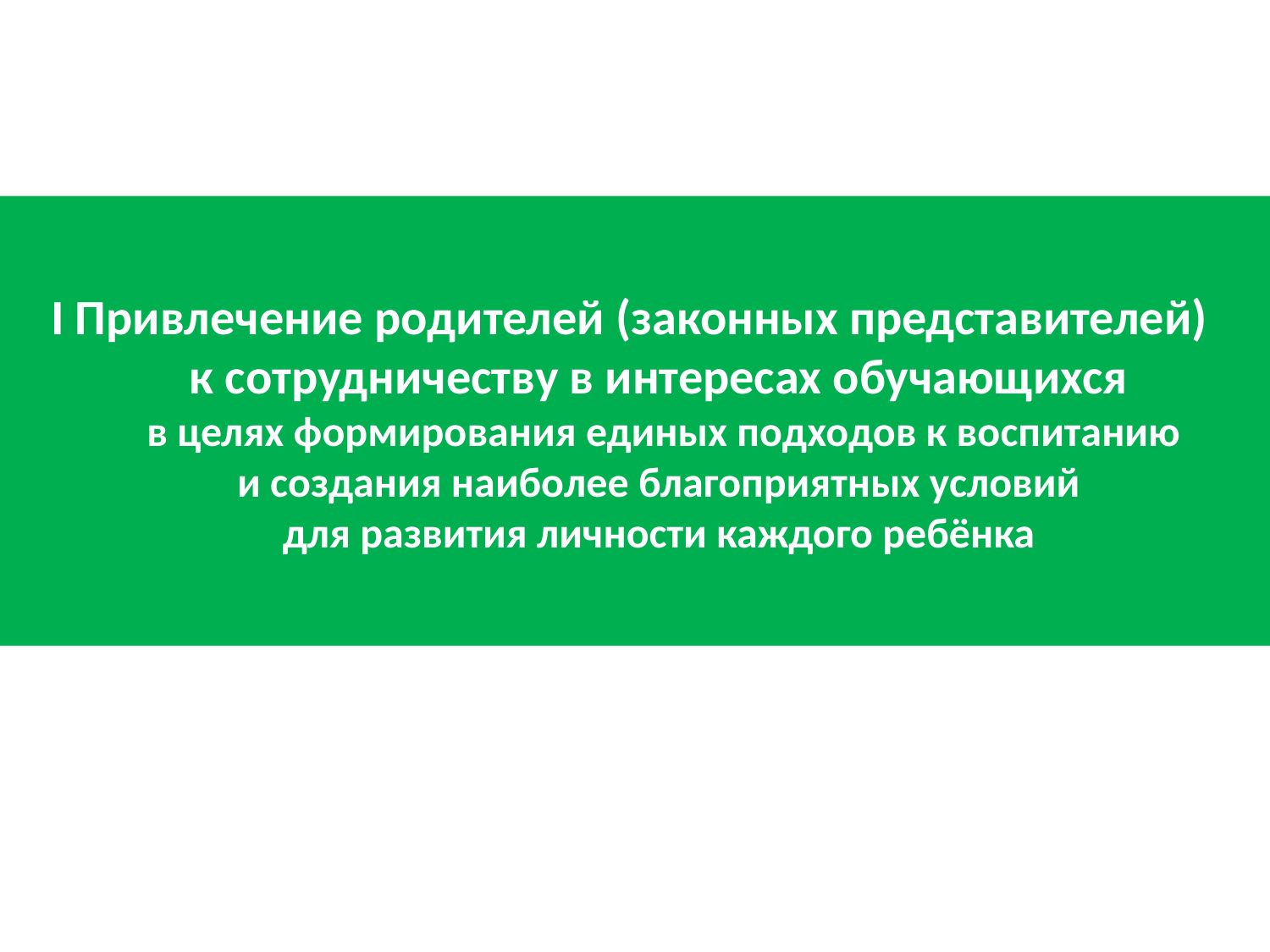

# I Привлечение родителей (законных представителей) к сотрудничеству в интересах обучающихся в целях формирования единых подходов к воспитанию и создания наиболее благоприятных условий для развития личности каждого ребёнка